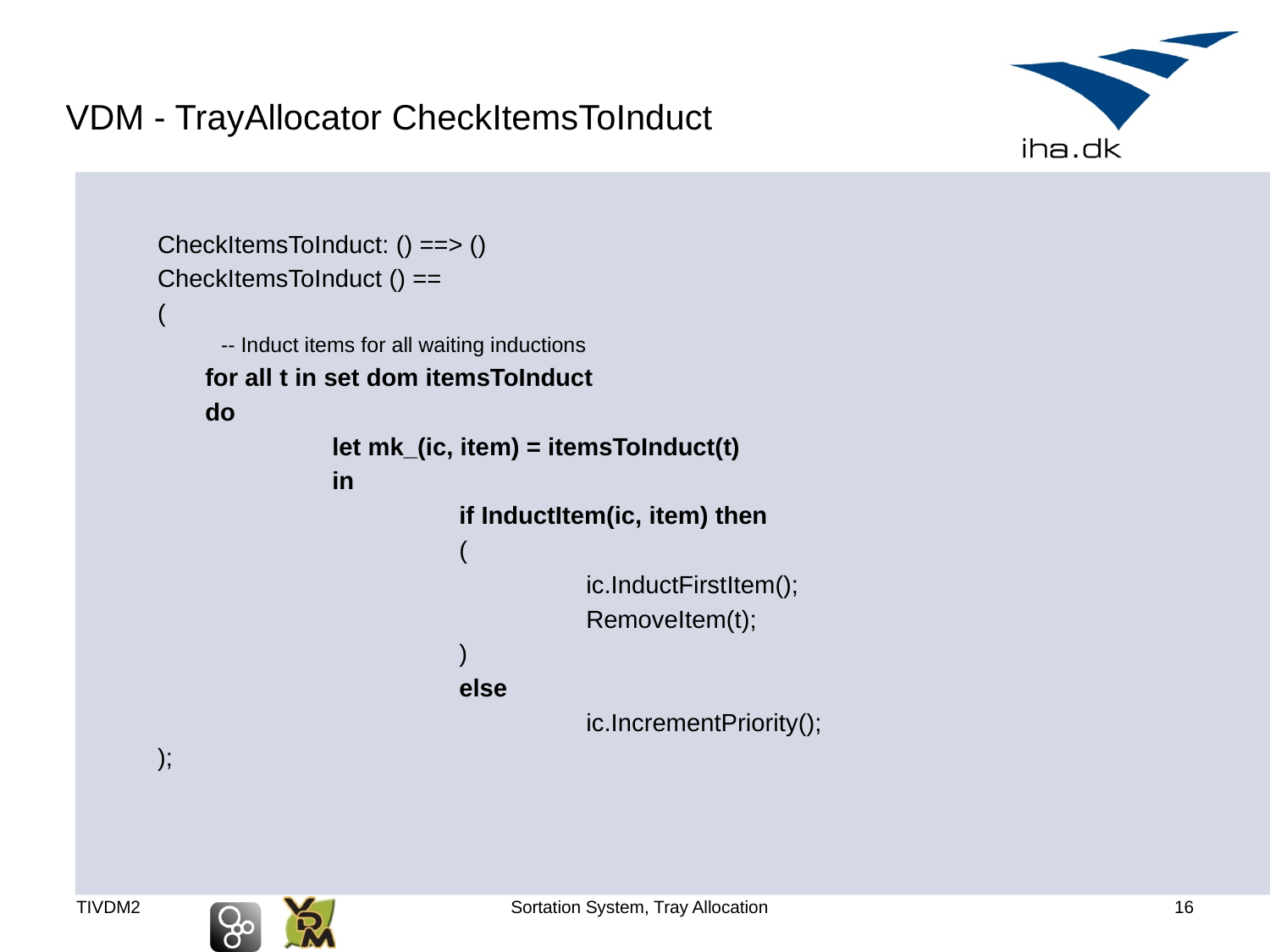

# VDM - TrayAllocator CheckItemsToInduct
CheckItemsToInduct: () ==> ()
CheckItemsToInduct () ==
(
-- Induct items for all waiting inductions
	for all t in set dom itemsToInduct
	do
		let mk_(ic, item) = itemsToInduct(t)
		in
			if InductItem(ic, item) then
			(
				ic.InductFirstItem();
				RemoveItem(t);
			)
			else
				ic.IncrementPriority();
);

TIVDM2
Sortation System, Tray Allocation
16